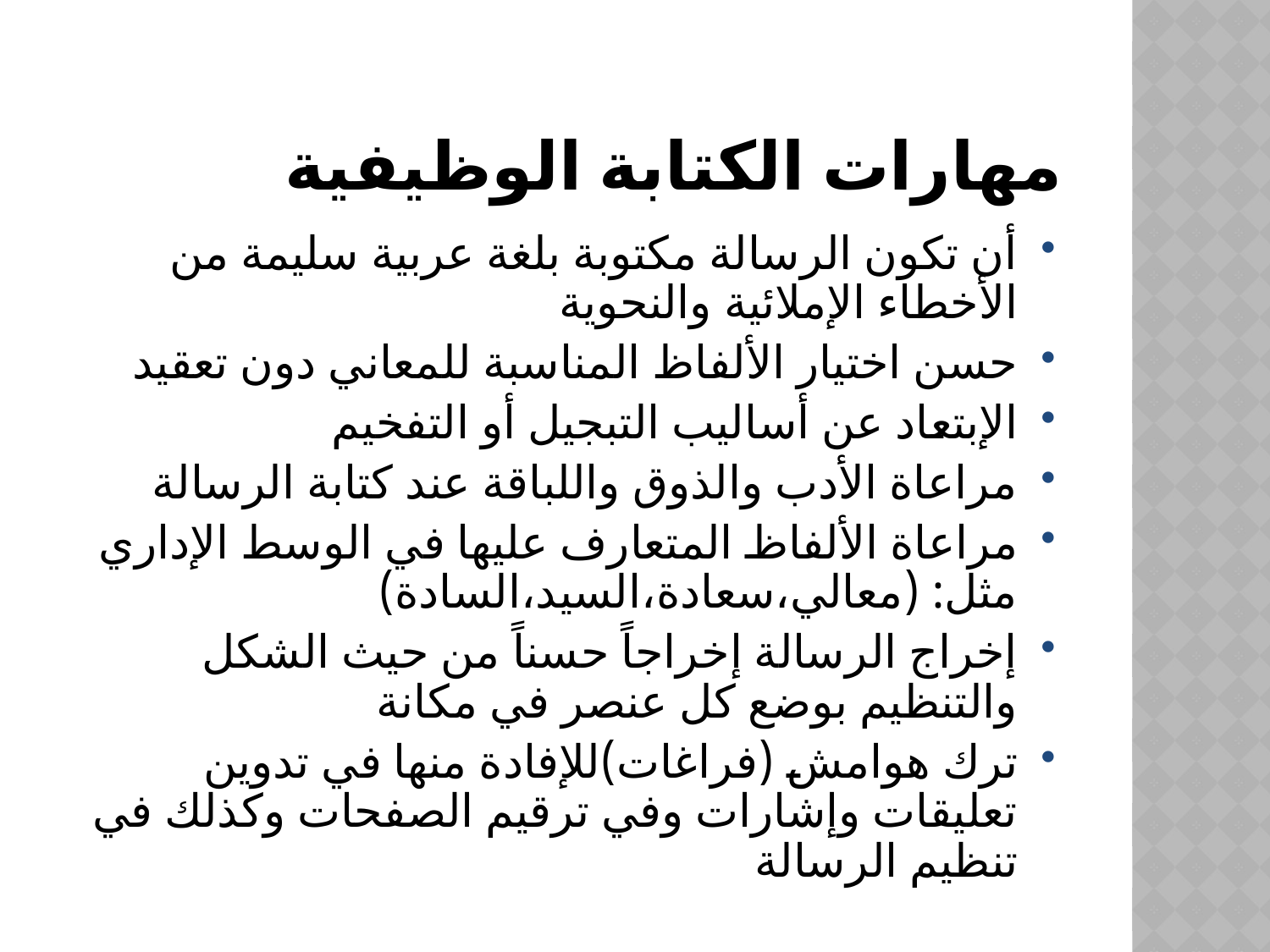

# مهارات الكتابة الوظيفية
أن تكون الرسالة مكتوبة بلغة عربية سليمة من الأخطاء الإملائية والنحوية
حسن اختيار الألفاظ المناسبة للمعاني دون تعقيد
الإبتعاد عن أساليب التبجيل أو التفخيم
مراعاة الأدب والذوق واللباقة عند كتابة الرسالة
مراعاة الألفاظ المتعارف عليها في الوسط الإداري مثل: (معالي،سعادة،السيد،السادة)
إخراج الرسالة إخراجاً حسناً من حيث الشكل والتنظيم بوضع كل عنصر في مكانة
ترك هوامش (فراغات)للإفادة منها في تدوين تعليقات وإشارات وفي ترقيم الصفحات وكذلك في تنظيم الرسالة